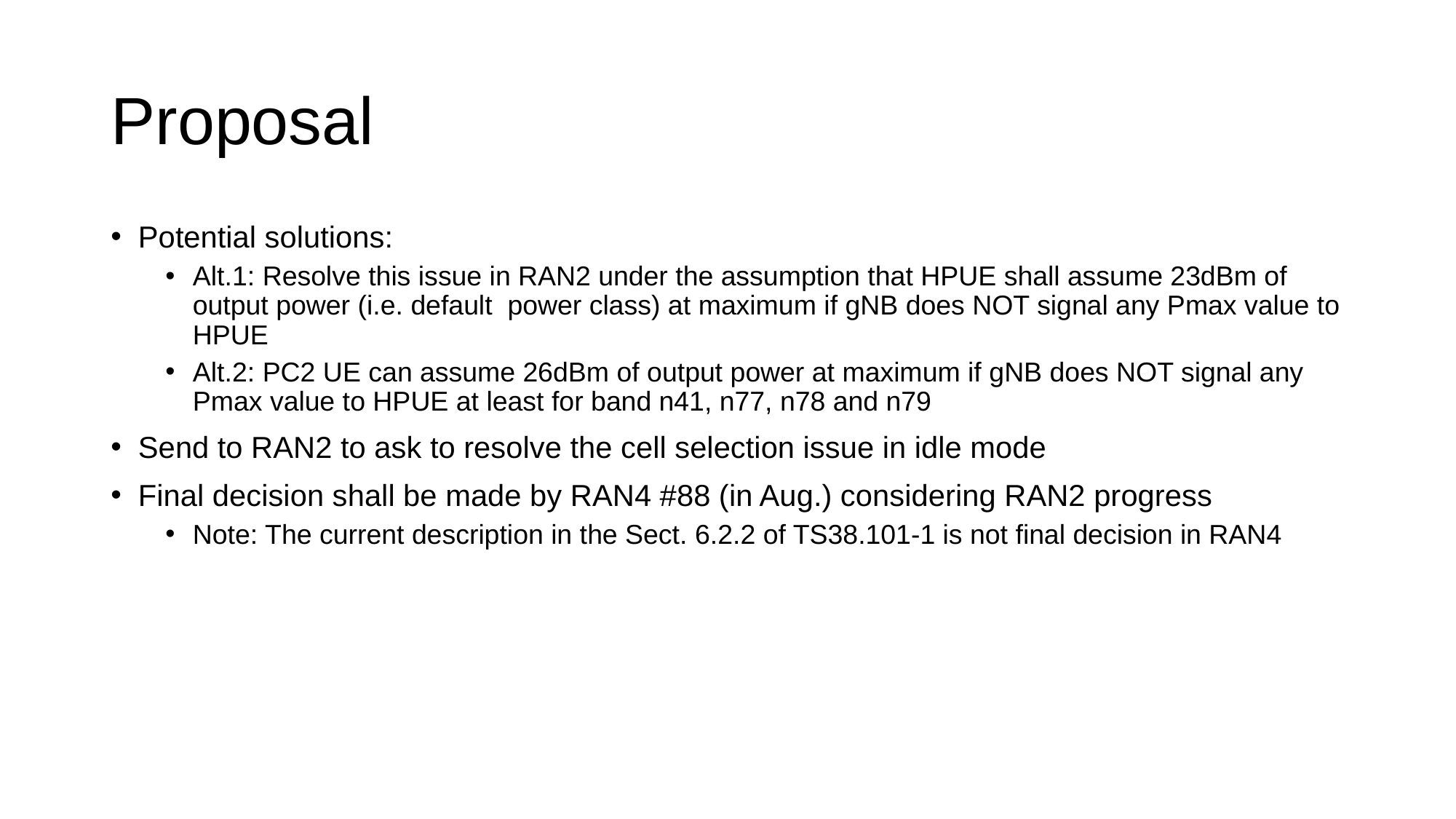

# Proposal
Potential solutions:
Alt.1: Resolve this issue in RAN2 under the assumption that HPUE shall assume 23dBm of output power (i.e. default  power class) at maximum if gNB does NOT signal any Pmax value to HPUE
Alt.2: PC2 UE can assume 26dBm of output power at maximum if gNB does NOT signal any Pmax value to HPUE at least for band n41, n77, n78 and n79
Send to RAN2 to ask to resolve the cell selection issue in idle mode
Final decision shall be made by RAN4 #88 (in Aug.) considering RAN2 progress
Note: The current description in the Sect. 6.2.2 of TS38.101-1 is not final decision in RAN4